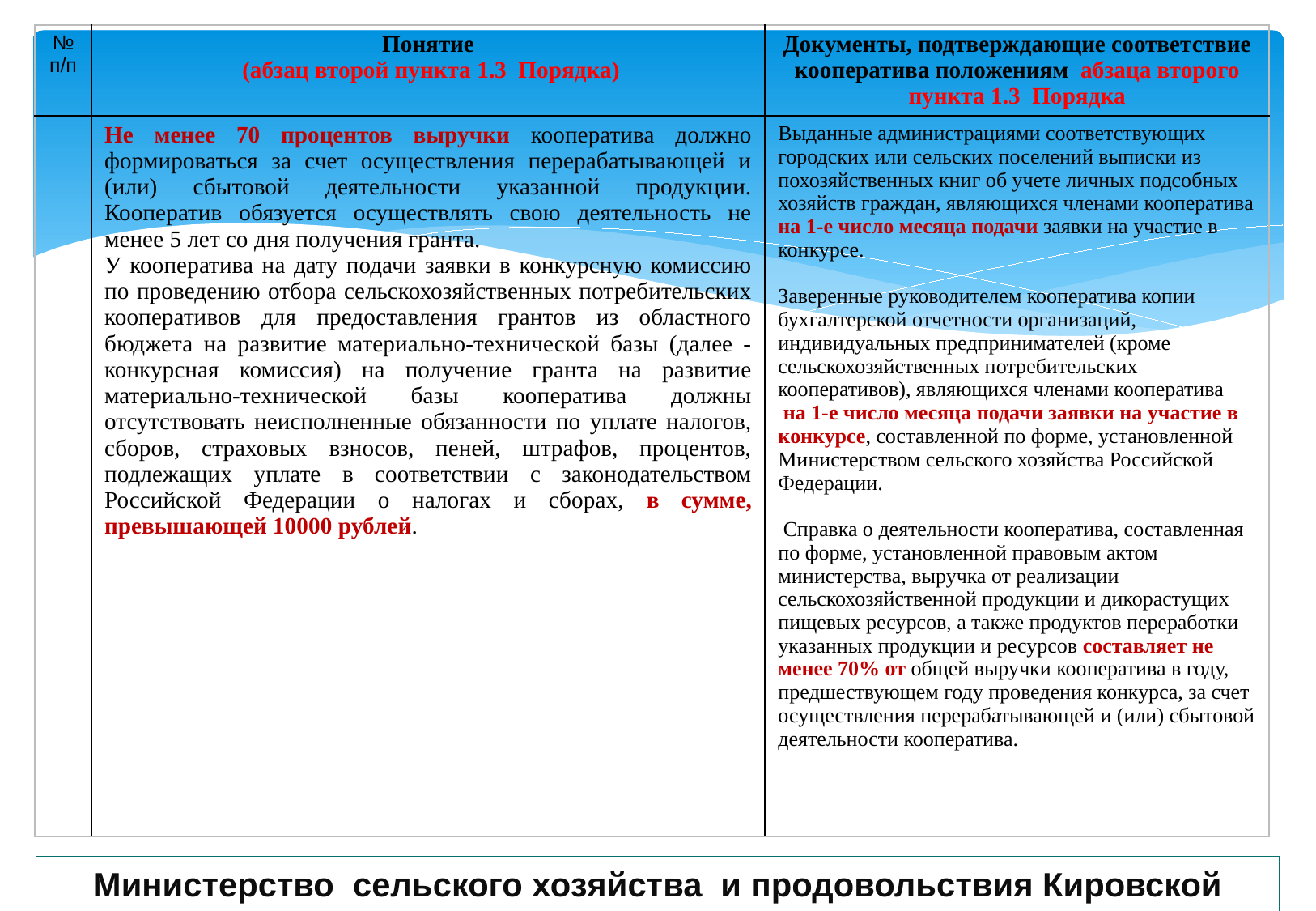

#
| № п/п | Понятие (абзац второй пункта 1.3 Порядка) | Документы, подтверждающие соответствие кооператива положениям абзаца второго пункта 1.3 Порядка |
| --- | --- | --- |
|  | Не менее 70 процентов выручки кооператива должно формироваться за счет осуществления перерабатывающей и (или) сбытовой деятельности указанной продукции. Кооператив обязуется осуществлять свою деятельность не менее 5 лет со дня получения гранта. У кооператива на дату подачи заявки в конкурсную комиссию по проведению отбора сельскохозяйственных потребительских кооперативов для предоставления грантов из областного бюджета на развитие материально-технической базы (далее - конкурсная комиссия) на получение гранта на развитие материально-технической базы кооператива должны отсутствовать неисполненные обязанности по уплате налогов, сборов, страховых взносов, пеней, штрафов, процентов, подлежащих уплате в соответствии с законодательством Российской Федерации о налогах и сборах, в сумме, превышающей 10000 рублей. | Выданные администрациями соответствующих городских или сельских поселений выписки из похозяйственных книг об учете личных подсобных хозяйств граждан, являющихся членами кооператива на 1-е число месяца подачи заявки на участие в конкурсе. Заверенные руководителем кооператива копии бухгалтерской отчетности организаций, индивидуальных предпринимателей (кроме сельскохозяйственных потребительских кооперативов), являющихся членами кооператива на 1-е число месяца подачи заявки на участие в конкурсе, составленной по форме, установленной Министерством сельского хозяйства Российской Федерации. Справка о деятельности кооператива, составленная по форме, установленной правовым актом министерства, выручка от реализации сельскохозяйственной продукции и дикорастущих пищевых ресурсов, а также продуктов переработки указанных продукции и ресурсов составляет не менее 70% от общей выручки кооператива в году, предшествующем году проведения конкурса, за счет осуществления перерабатывающей и (или) сбытовой деятельности кооператива. |
Министерство  сельского хозяйства  и продовольствия Кировской области